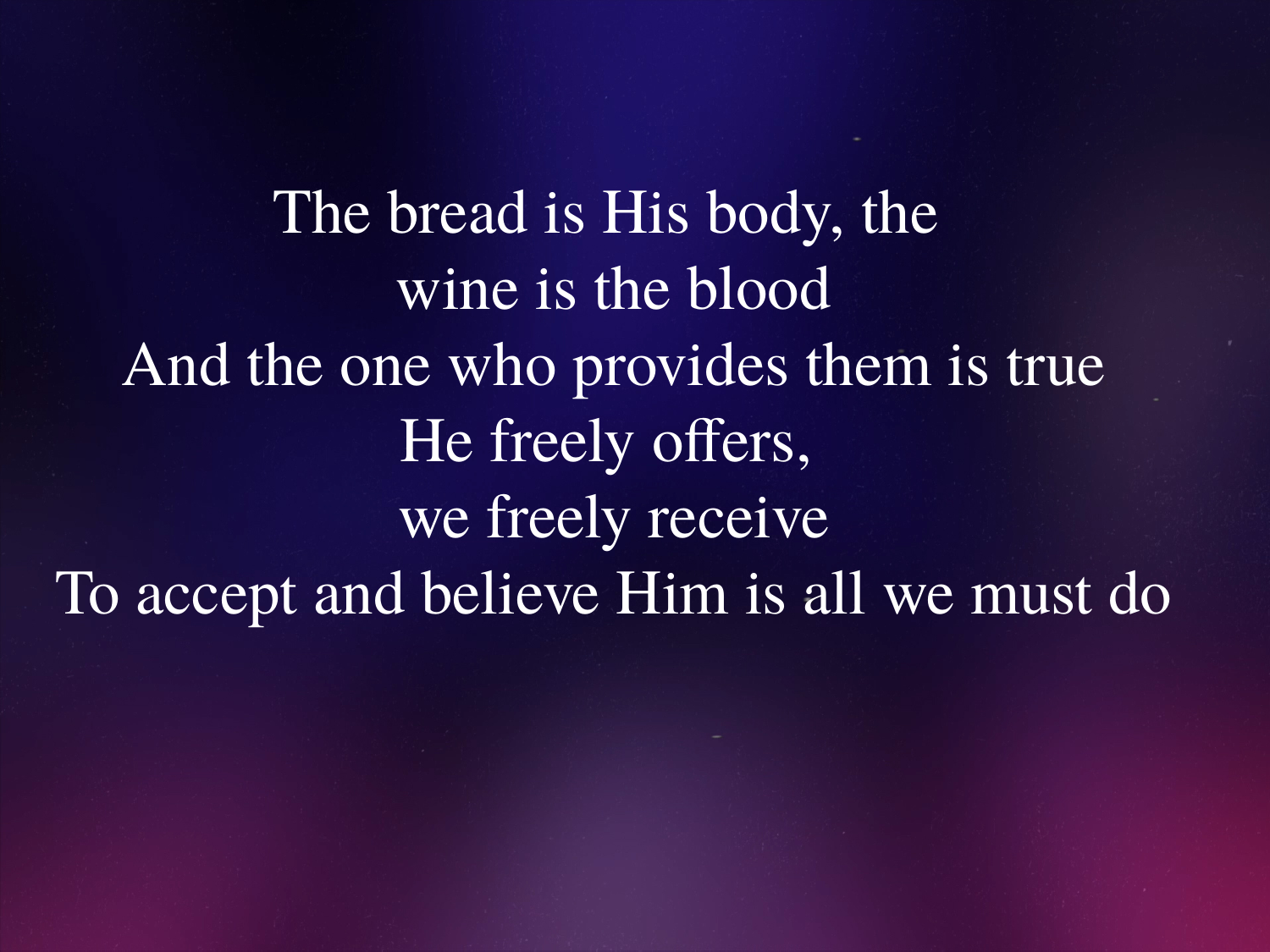

# The bread is His body, the wine is the blood And the one who provides them is true He freely offers, we freely receive To accept and believe Him is all we must do